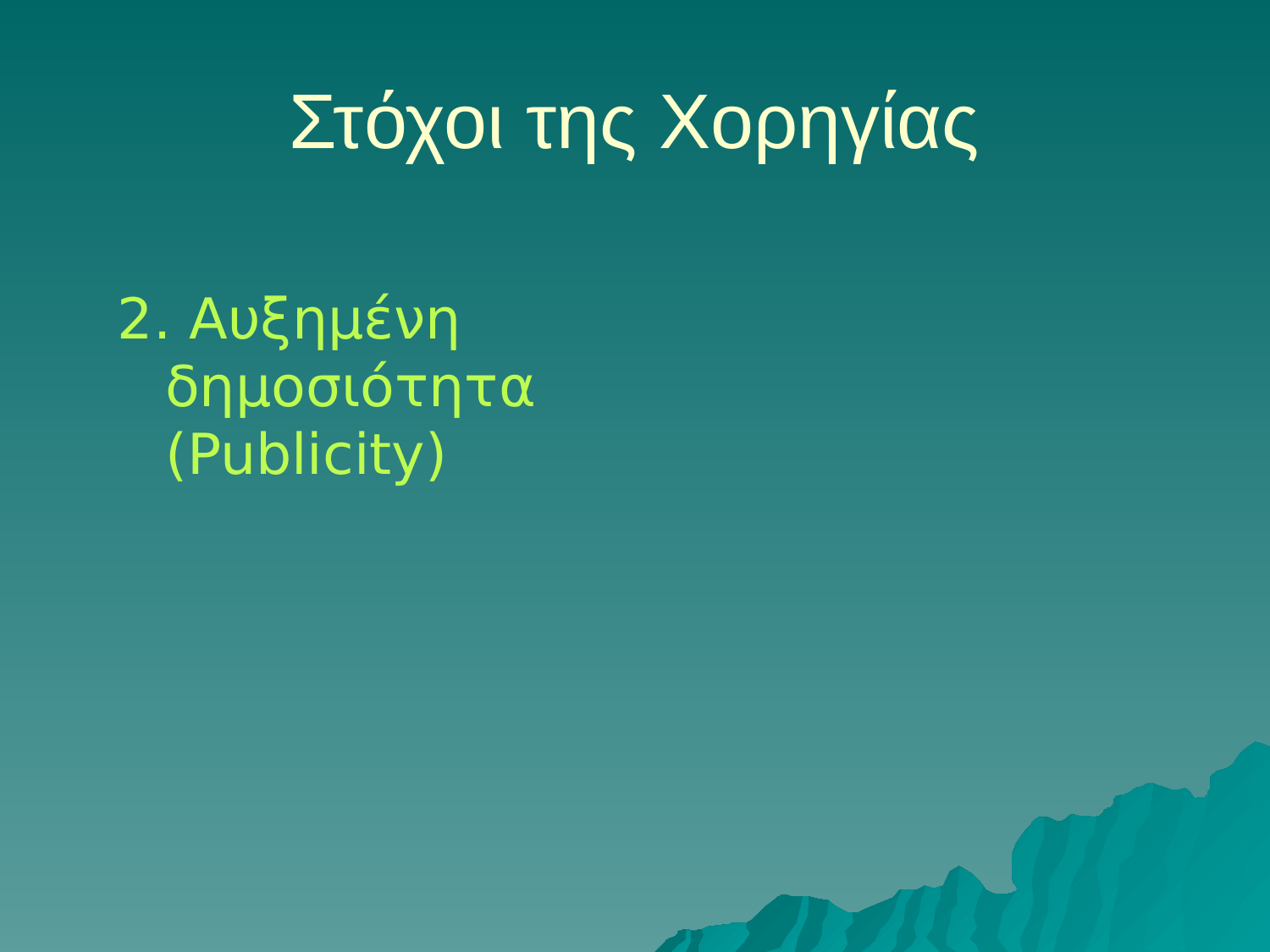

# Στόχοι της Χορηγίας
2. Αυξημένη δημοσιότητα (Publicity)